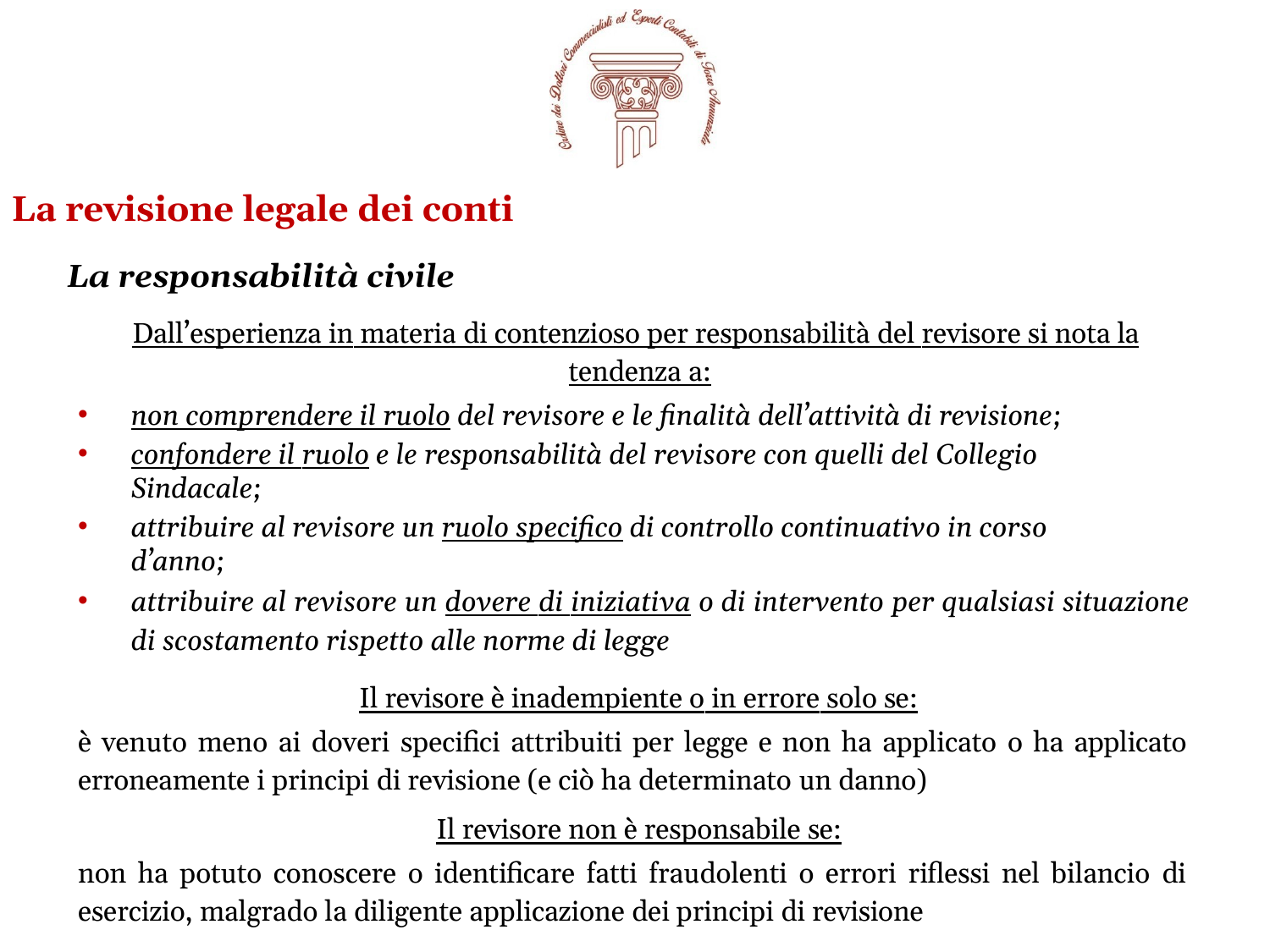

# La revisione legale dei conti
La responsabilità civile
Dall’esperienza in materia di contenzioso per responsabilità del revisore si nota la tendenza a:
non comprendere il ruolo del revisore e le finalità dell’attività di revisione;
confondere il ruolo e le responsabilità del revisore con quelli del Collegio Sindacale;
attribuire al revisore un ruolo specifico di controllo continuativo in corso d’anno;
attribuire al revisore un dovere di iniziativa o di intervento per qualsiasi situazione di scostamento rispetto alle norme di legge
Il revisore è inadempiente o in errore solo se:
è venuto meno ai doveri specifici attribuiti per legge e non ha applicato o ha applicato erroneamente i principi di revisione (e ciò ha determinato un danno)
Il revisore non è responsabile se:
non ha potuto conoscere o identificare fatti fraudolenti o errori riflessi nel bilancio di esercizio, malgrado la diligente applicazione dei principi di revisione